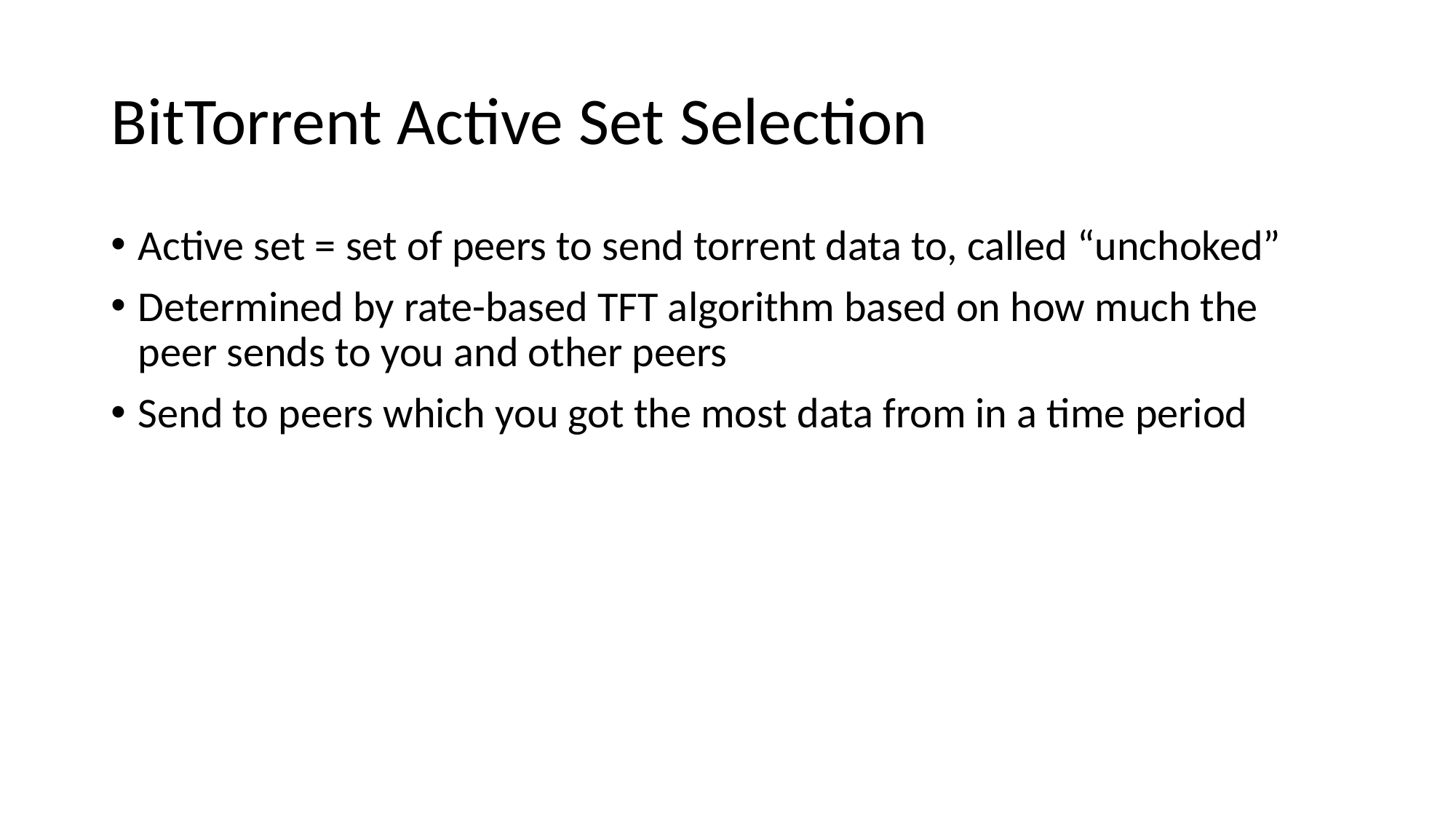

# BitTorrent Active Set Selection
Active set = set of peers to send torrent data to, called “unchoked”
Determined by rate-based TFT algorithm based on how much the peer sends to you and other peers
Send to peers which you got the most data from in a time period